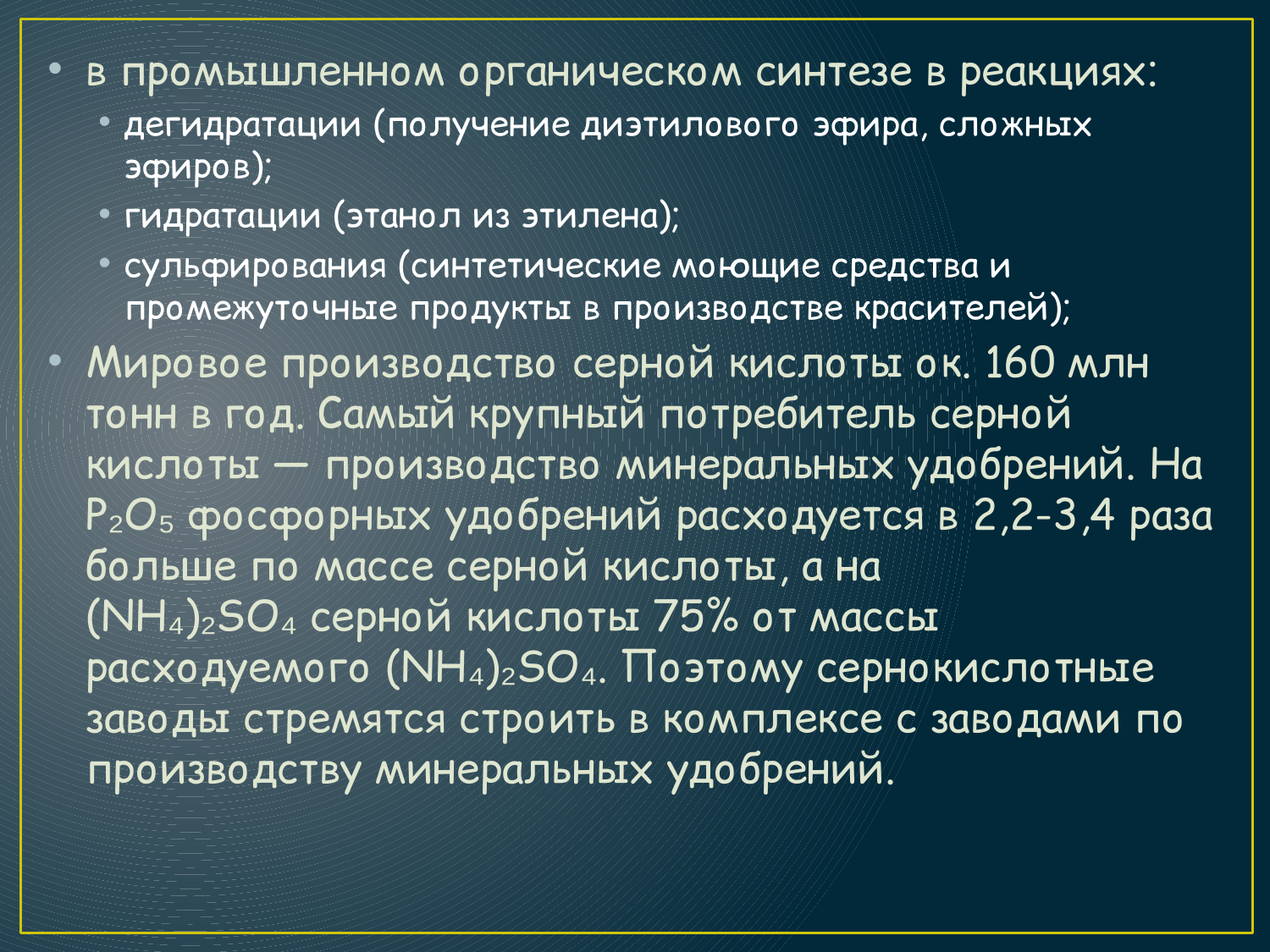

в промышленном органическом синтезе в реакциях:
дегидратации (получение диэтилового эфира, сложных эфиров);
гидратации (этанол из этилена);
сульфирования (синтетические моющие средства и промежуточные продукты в производстве красителей);
Мировое производство серной кислоты ок. 160 млн тонн в год. Самый крупный потребитель серной кислоты — производство минеральных удобрений. На P₂O₅ фосфорных удобрений расходуется в 2,2-3,4 раза больше по массе серной кислоты, а на (NH₄)₂SO₄ серной кислоты 75% от массы расходуемого (NH₄)₂SO₄. Поэтому сернокислотные заводы стремятся строить в комплексе с заводами по производству минеральных удобрений.